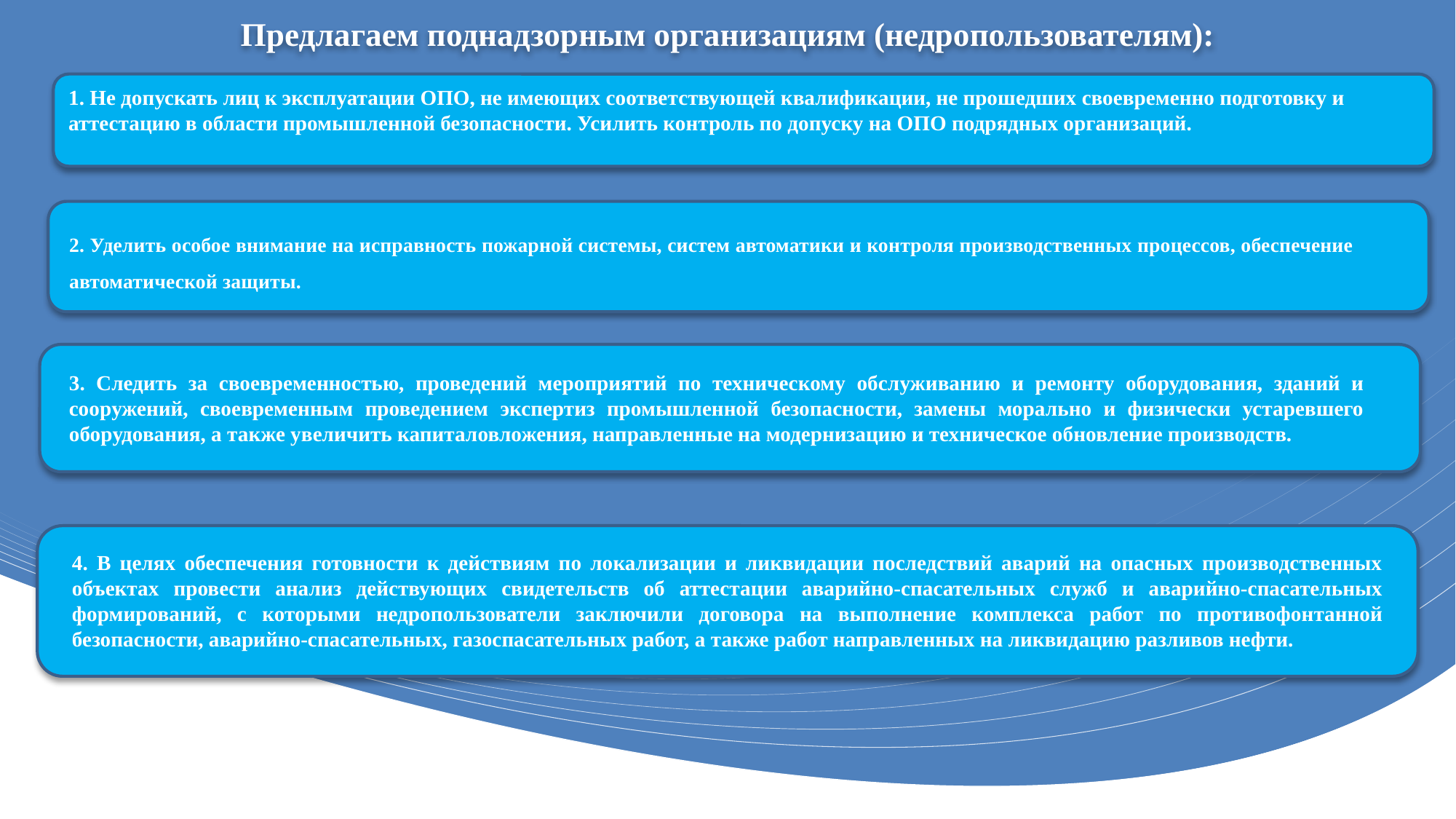

# Предлагаем поднадзорным организациям (недропользователям):
1. Не допускать лиц к эксплуатации ОПО, не имеющих соответствующей квалификации, не прошедших своевременно подготовку и аттестацию в области промышленной безопасности. Усилить контроль по допуску на ОПО подрядных организаций.

2. Уделить особое внимание на исправность пожарной системы, систем автоматики и контроля производственных процессов, обеспечение автоматической защиты.

3. Следить за своевременностью, проведений мероприятий по техническому обслуживанию и ремонту оборудования, зданий и сооружений, своевременным проведением экспертиз промышленной безопасности, замены морально и физически устаревшего оборудования, а также увеличить капиталовложения, направленные на модернизацию и техническое обновление производств.

4. В целях обеспечения готовности к действиям по локализации и ликвидации последствий аварий на опасных производственных объектах провести анализ действующих свидетельств об аттестации аварийно-спасательных служб и аварийно-спасательных формирований, с которыми недропользователи заключили договора на выполнение комплекса работ по противофонтанной безопасности, аварийно-спасательных, газоспасательных работ, а также работ направленных на ликвидацию разливов нефти.